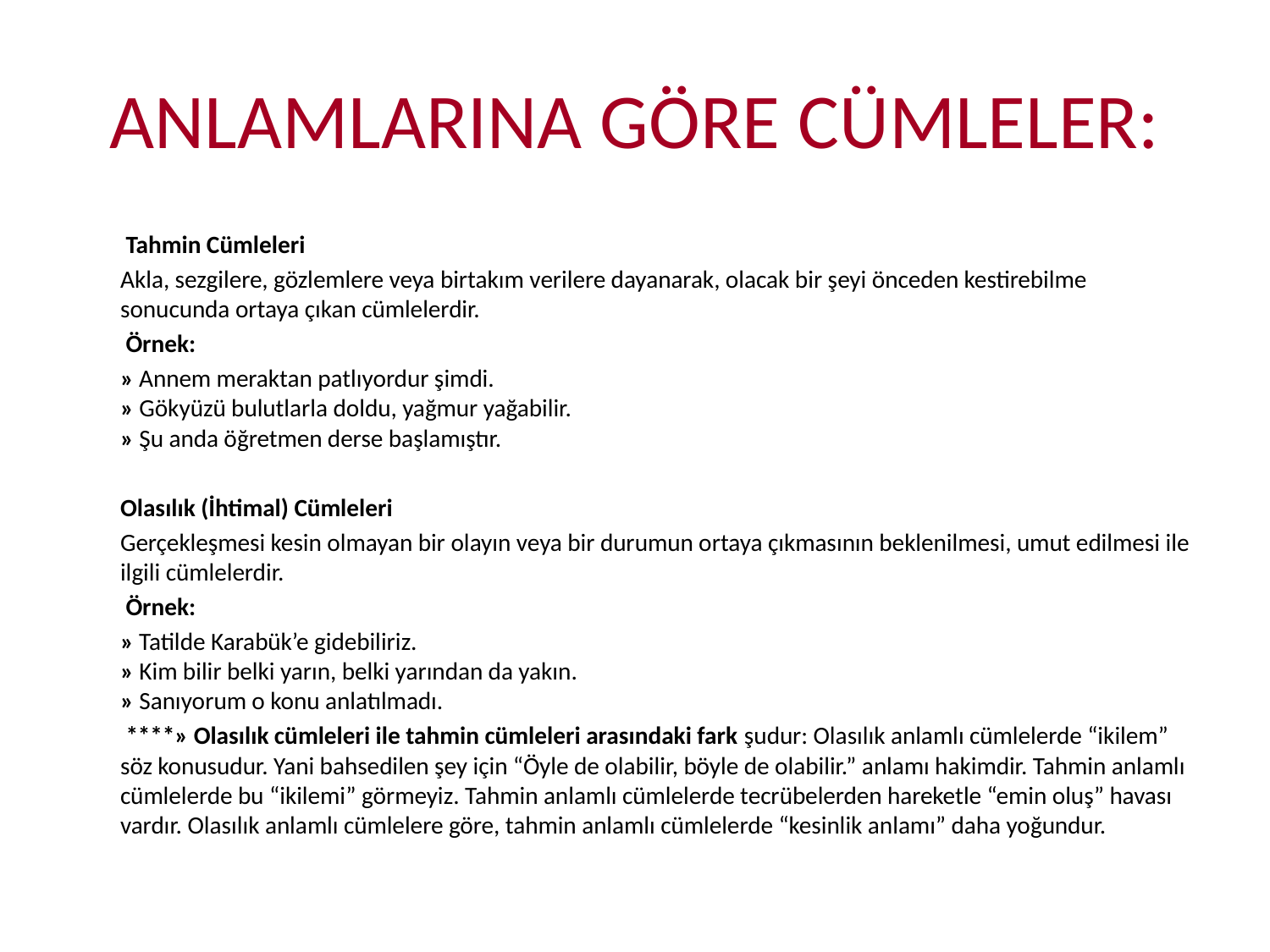

# ANLAMLARINA GÖRE CÜMLELER:
         Tahmin Cümleleri
        Akla, sezgilere, gözlemlere veya birtakım verilere dayanarak, olacak bir şeyi önceden kestirebilme sonucunda ortaya çıkan cümlelerdir.
         Örnek:
        » Annem meraktan patlıyordur şimdi.
» Gökyüzü bulutlarla doldu, yağmur yağabilir.
» Şu anda öğretmen derse başlamıştır.

        Olasılık (İhtimal) Cümleleri
        Gerçekleşmesi kesin olmayan bir olayın veya bir durumun ortaya çıkmasının beklenilmesi, umut edilmesi ile ilgili cümlelerdir.
         Örnek:
        » Tatilde Karabük’e gidebiliriz.
» Kim bilir belki yarın, belki yarından da yakın.
» Sanıyorum o konu anlatılmadı.
         ****» Olasılık cümleleri ile tahmin cümleleri arasındaki fark şudur: Olasılık anlamlı cümlelerde “ikilem” söz konusudur. Yani bahsedilen şey için “Öyle de olabilir, böyle de olabilir.” anlamı hakimdir. Tahmin anlamlı cümlelerde bu “ikilemi” görmeyiz. Tahmin anlamlı cümlelerde tecrübelerden hareketle “emin oluş” havası vardır. Olasılık anlamlı cümlelere göre, tahmin anlamlı cümlelerde “kesinlik anlamı” daha yoğundur.